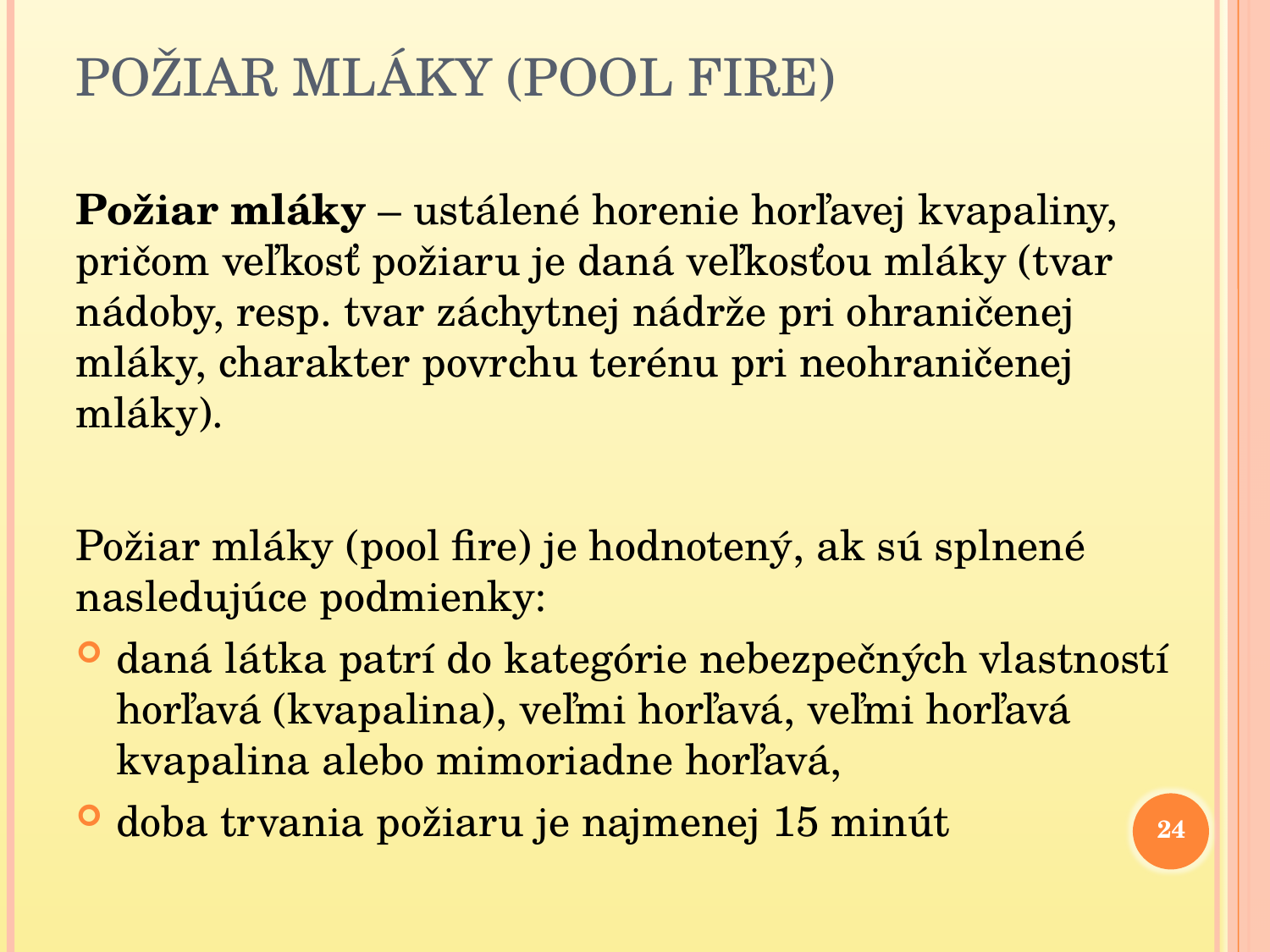

# Požiar mláky (pool fire)
Požiar mláky – ustálené horenie horľavej kvapaliny, pričom veľkosť požiaru je daná veľkosťou mláky (tvar nádoby, resp. tvar záchytnej nádrže pri ohraničenej mláky, charakter povrchu terénu pri neohraničenej mláky).

Požiar mláky (pool fire) je hodnotený, ak sú splnené nasledujúce podmienky:
daná látka patrí do kategórie nebezpečných vlastností horľavá (kvapalina), veľmi horľavá, veľmi horľavá kvapalina alebo mimoriadne horľavá,
doba trvania požiaru je najmenej 15 minút
24